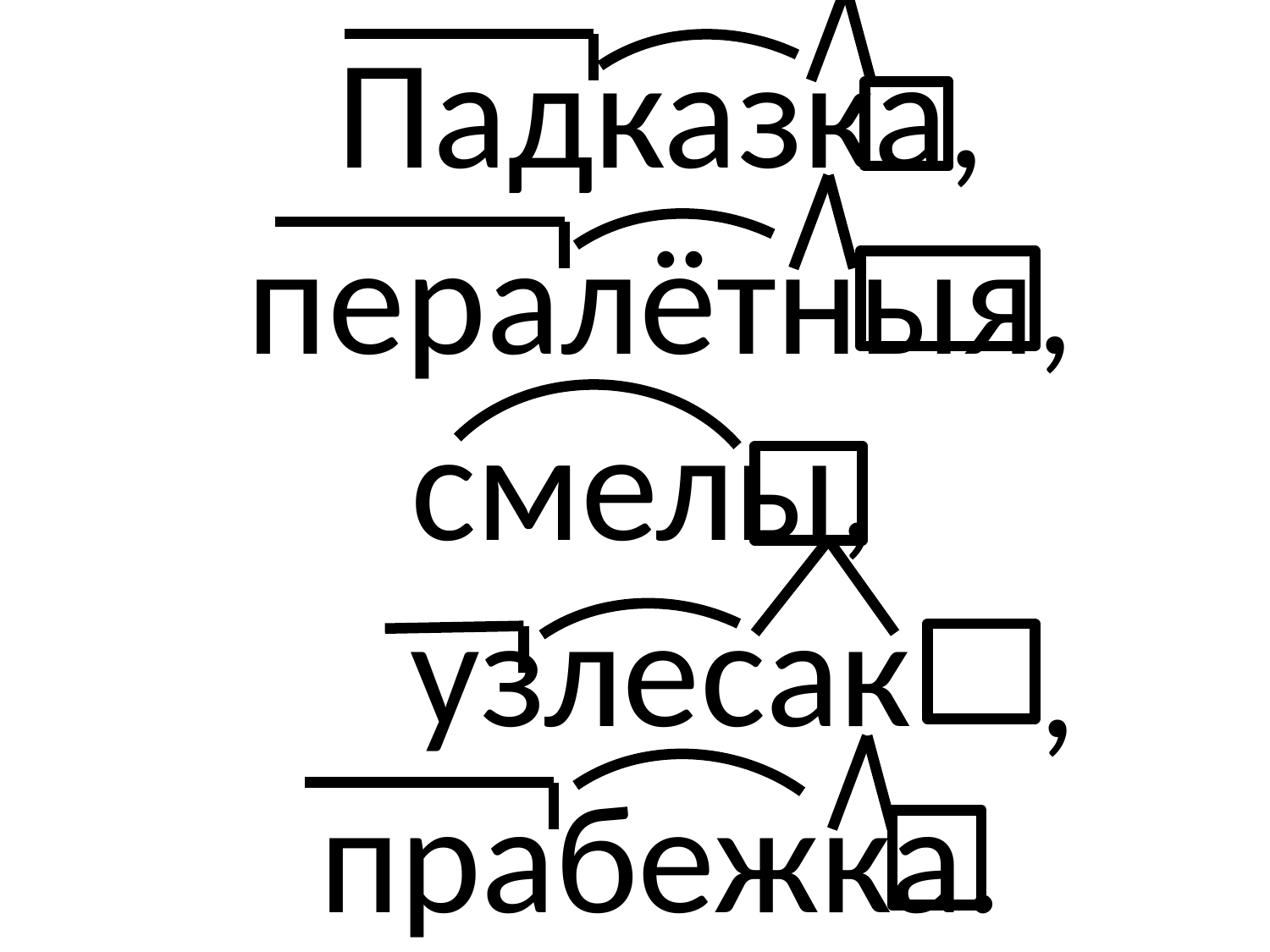

# Падказка, пералётныя, смелы, узлесак прабежка.

,